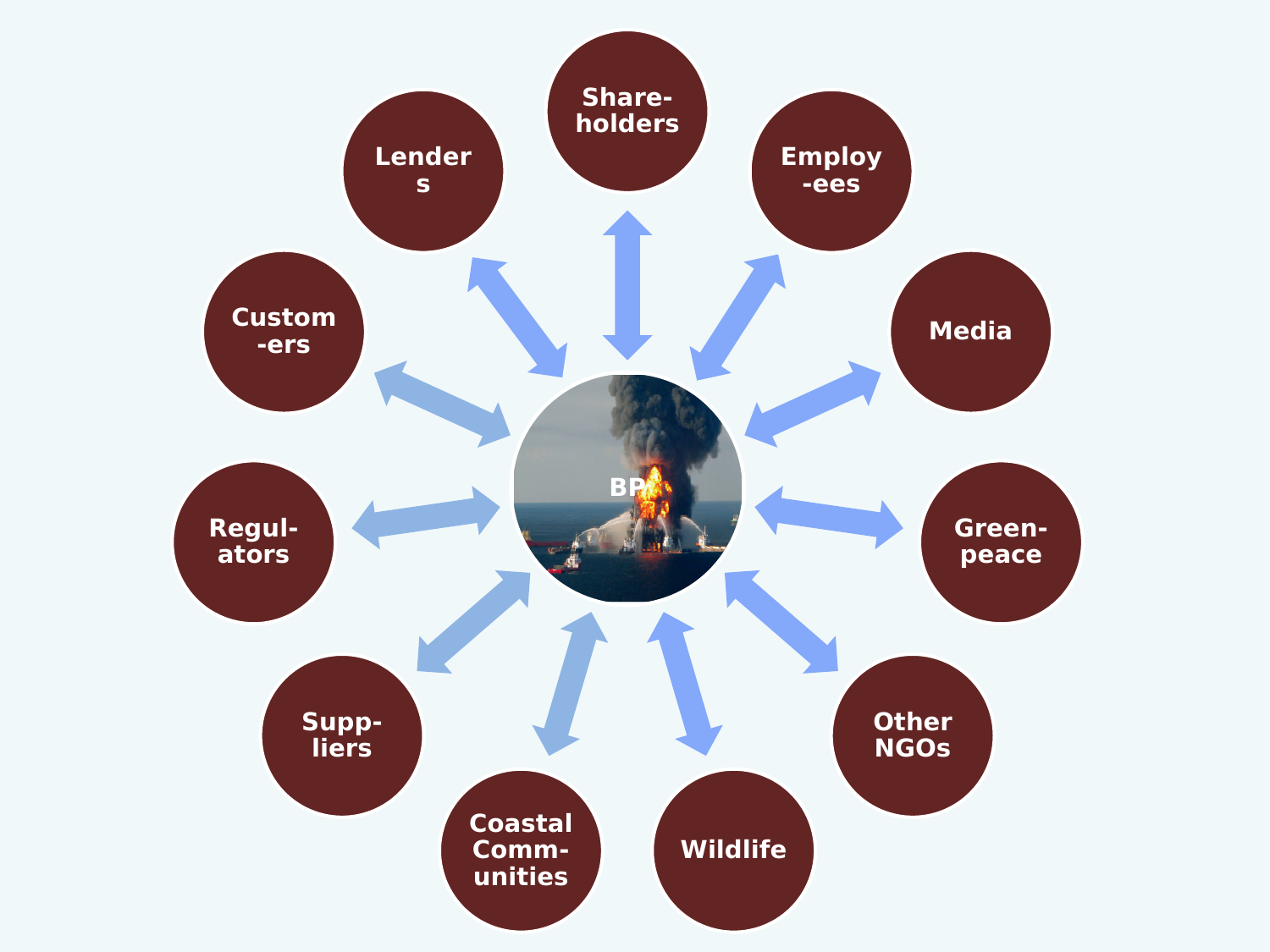

BP

Share-holders

Employ-ees

Media

Green-peace

Other NGOs

Wildlife

Coastal Comm-unities

Supp-liers

Regul-ators

Custom-ers

Lenders